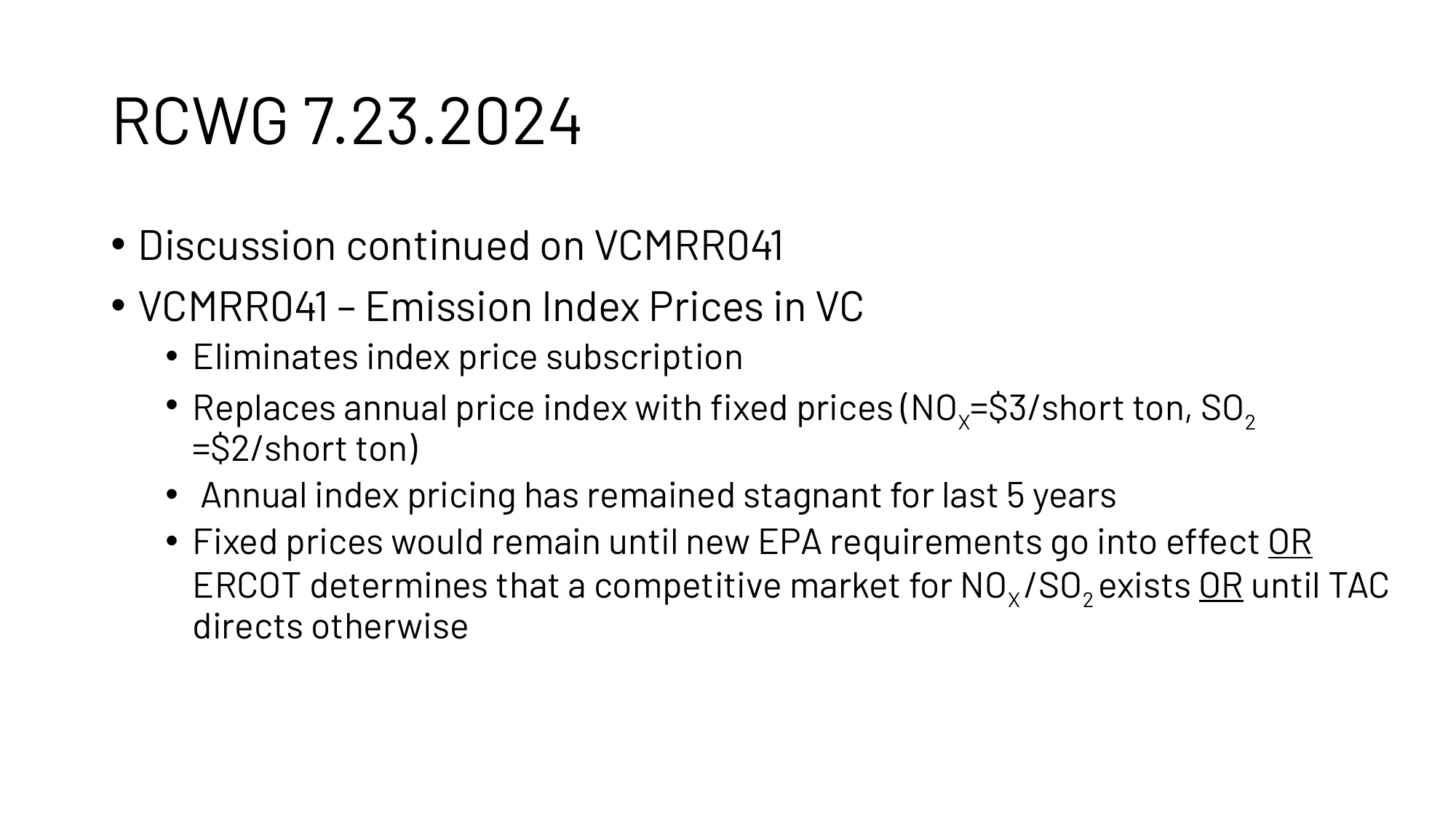

# RCWG 7.23.2024
Discussion continued on VCMRR041
VCMRR041 – Emission Index Prices in VC
Eliminates index price subscription
Replaces annual price index with fixed prices (NOX=$3/short ton, SO2 =$2/short ton)
 Annual index pricing has remained stagnant for last 5 years
Fixed prices would remain until new EPA requirements go into effect OR ERCOT determines that a competitive market for NOX /SO2 exists OR until TAC directs otherwise